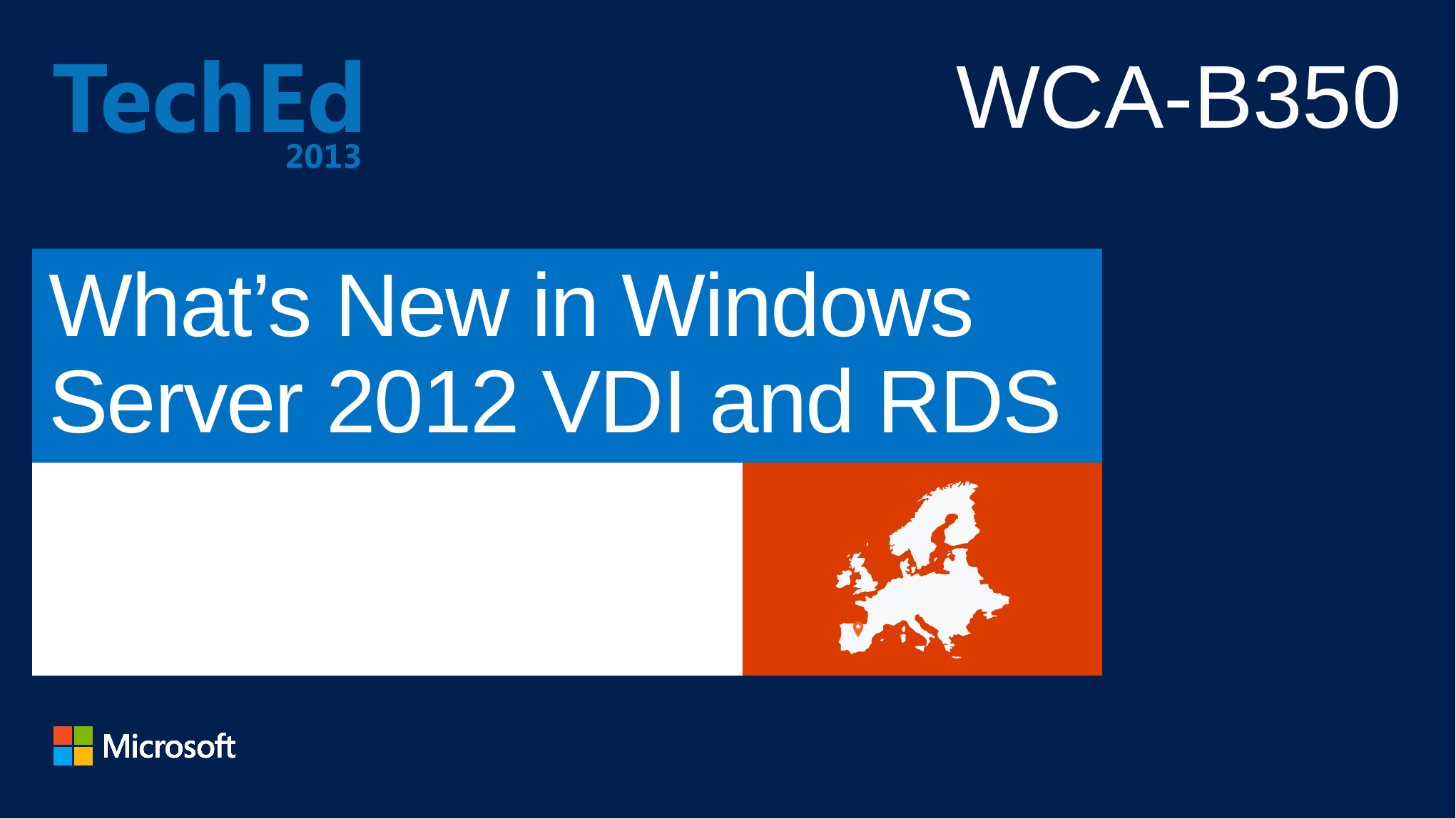

WCA-B350
# What’s New in Windows Server 2012 VDI and RDS
Adam Carter
Technical Product Manager